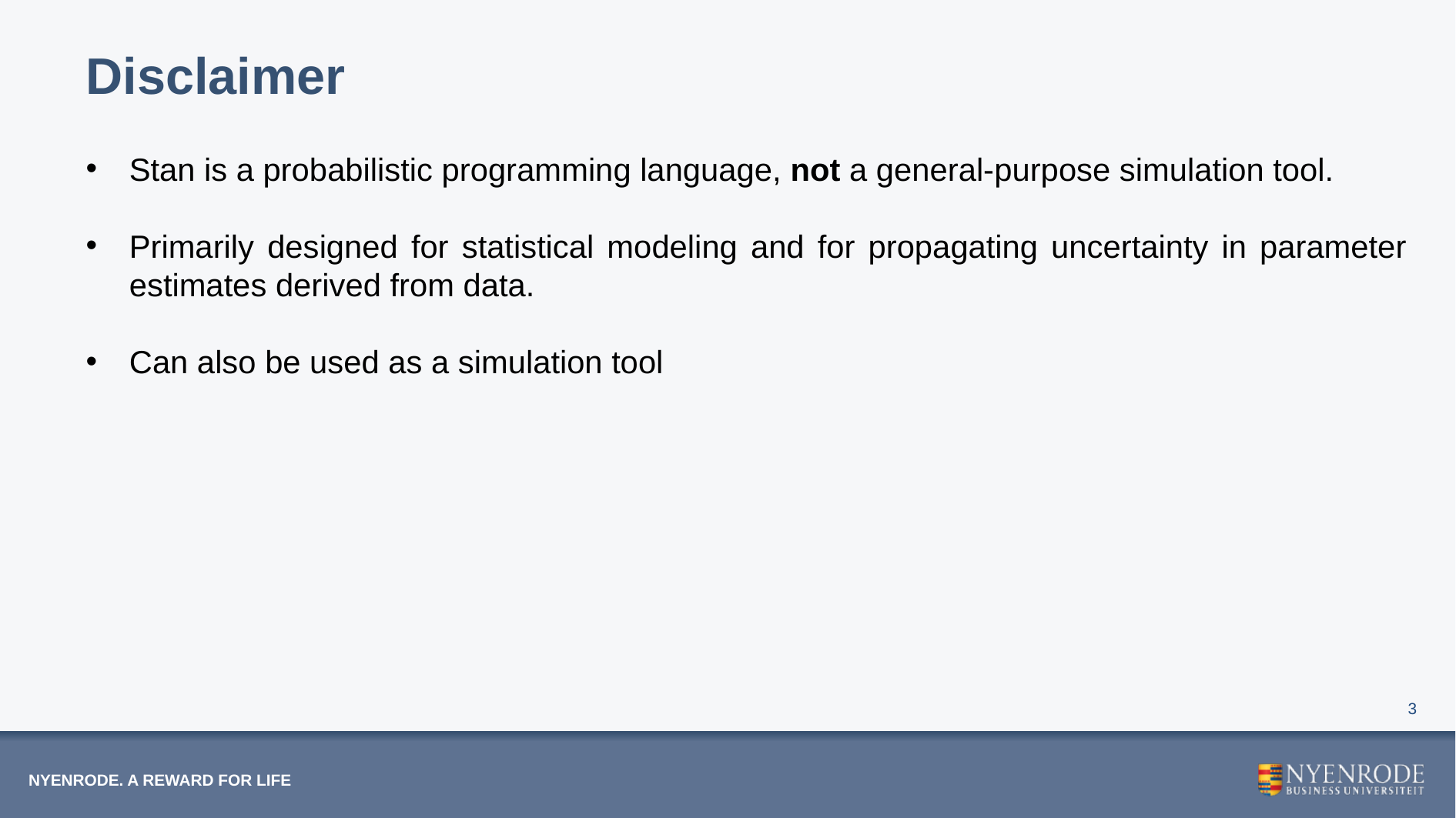

# Disclaimer
Stan is a probabilistic programming language, not a general-purpose simulation tool.

Primarily designed for statistical modeling and for propagating uncertainty in parameter estimates derived from data.

Can also be used as a simulation tool
3